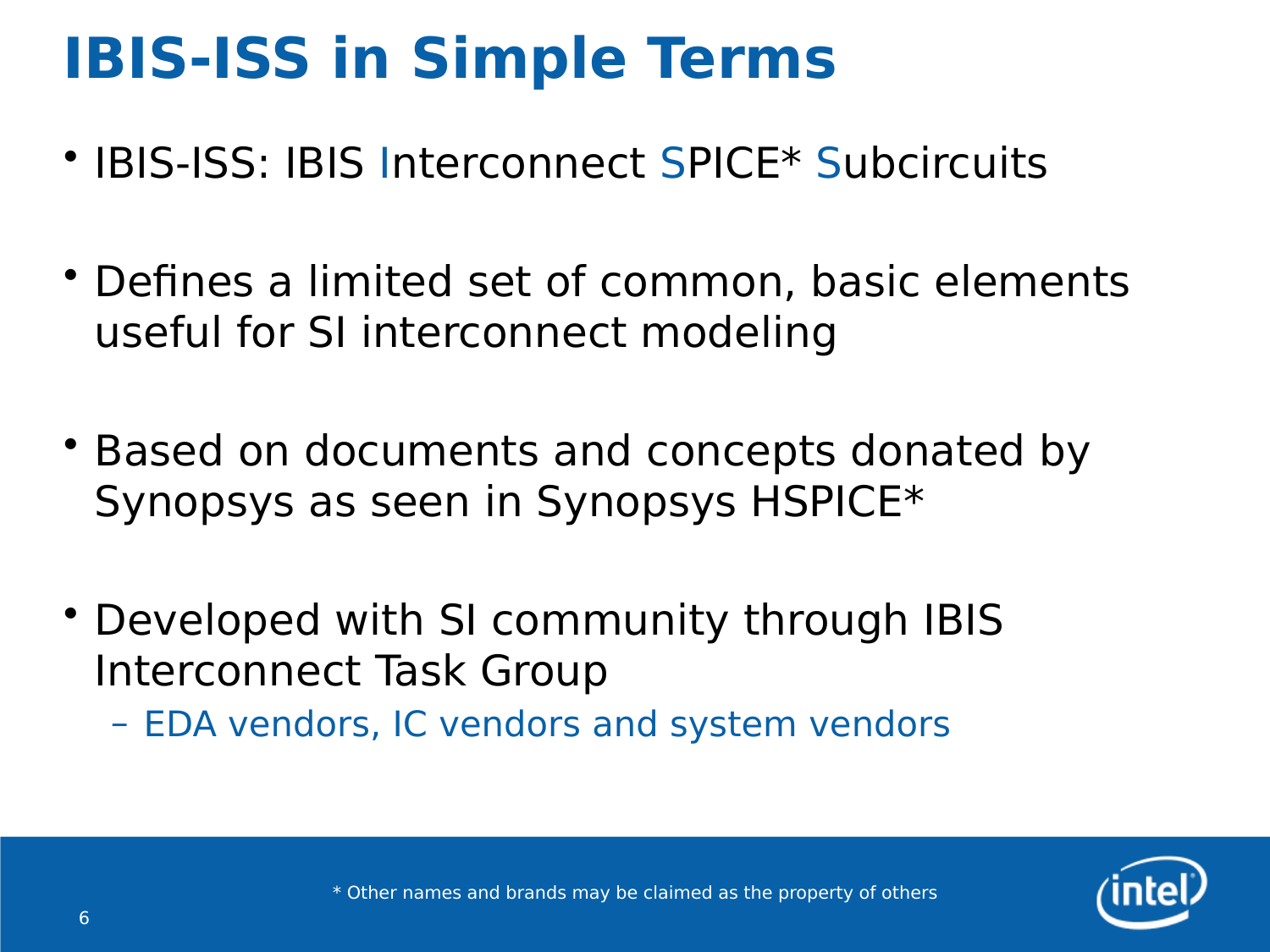

# IBIS-ISS in Simple Terms
IBIS-ISS: IBIS Interconnect SPICE* Subcircuits

Defines a limited set of common, basic elements useful for SI interconnect modeling

Based on documents and concepts donated by  Synopsys as seen in Synopsys HSPICE*

Developed with SI community through IBIS Interconnect Task Group
EDA vendors, IC vendors and system vendors